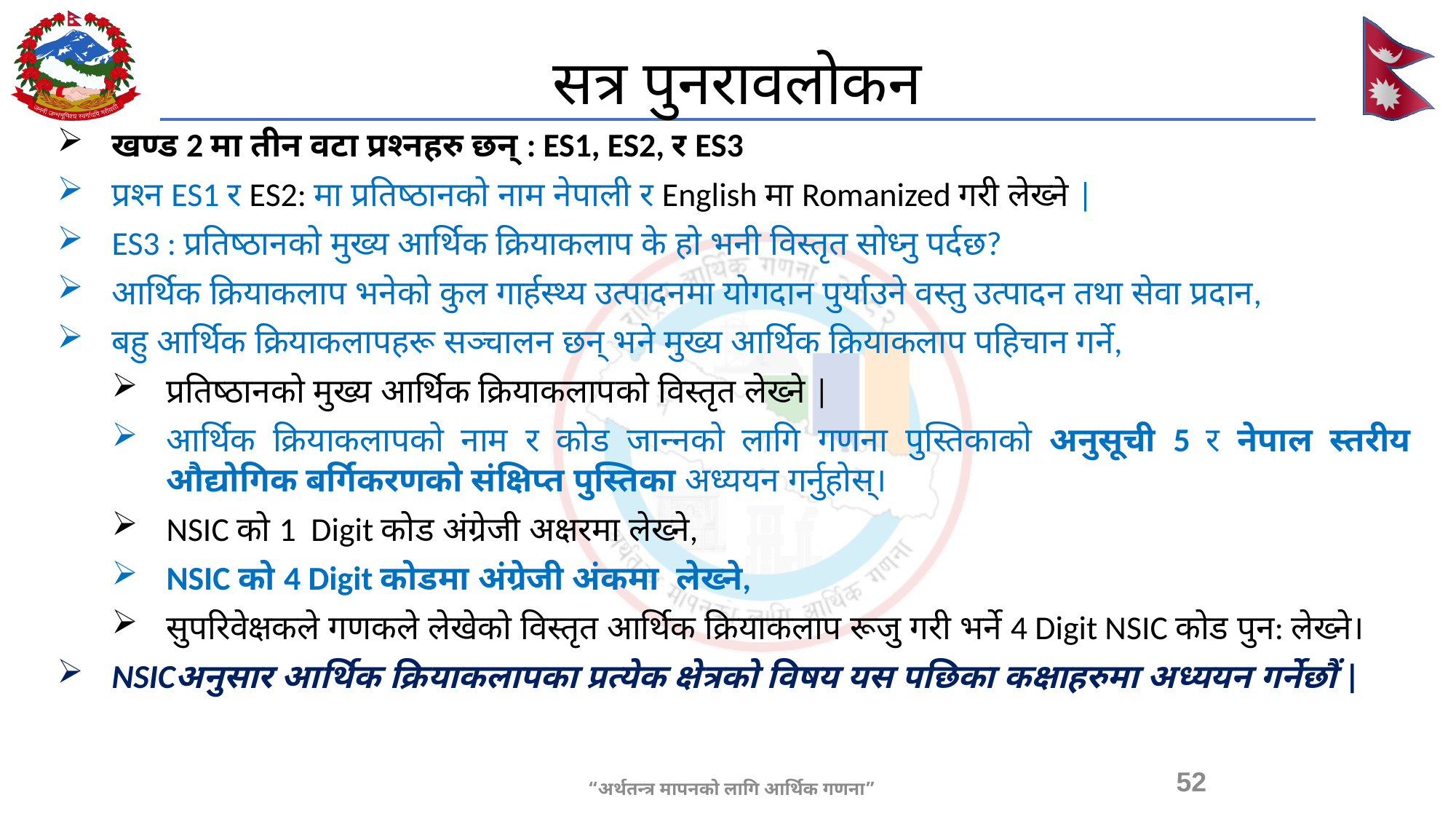

# सत्र पुनरावलोकन
खण्ड 2 मा तीन वटा प्रश्नहरु छन् : ES1, ES2, र ES3
प्रश्न ES1 र ES2: मा प्रतिष्ठानको नाम नेपाली र English मा Romanized गरी लेख्ने |
ES3 : प्रतिष्ठानको मुख्य आर्थिक क्रियाकलाप के हो भनी विस्तृत सोध्नु पर्दछ?
आर्थिक क्रियाकलाप भनेको कुल गार्हस्थ्य उत्पादनमा योगदान पुर्याउने वस्तु उत्पादन तथा सेवा प्रदान,
बहु आर्थिक क्रियाकलापहरू सञ्चालन छन् भने मुख्य आर्थिक क्रियाकलाप पहिचान गर्ने,
प्रतिष्ठानको मुख्य आर्थिक क्रियाकलापको विस्तृत लेख्ने |
आर्थिक क्रियाकलापको नाम र कोड जान्नको लागि गणना पुस्तिकाको अनुसूची 5 र नेपाल स्तरीय औद्योगिक बर्गिकरणको संक्षिप्त पुस्तिका अध्ययन गर्नुहोस्।
NSIC को 1  Digit कोड अंग्रेजी अक्षरमा लेख्ने,
NSIC को 4 Digit कोडमा अंग्रेजी अंकमा  लेख्ने,
सुपरिवेक्षकले गणकले लेखेको विस्तृत आर्थिक क्रियाकलाप रूजु गरी भर्ने 4 Digit NSIC कोड पुन: लेख्ने।
NSICअनुसार आर्थिक क्रियाकलापका प्रत्येक क्षेत्रको विषय यस पछिका कक्षाहरुमा अध्ययन गर्नेछौं |
52
“अर्थतन्त्र मापनको लागि आर्थिक गणना”